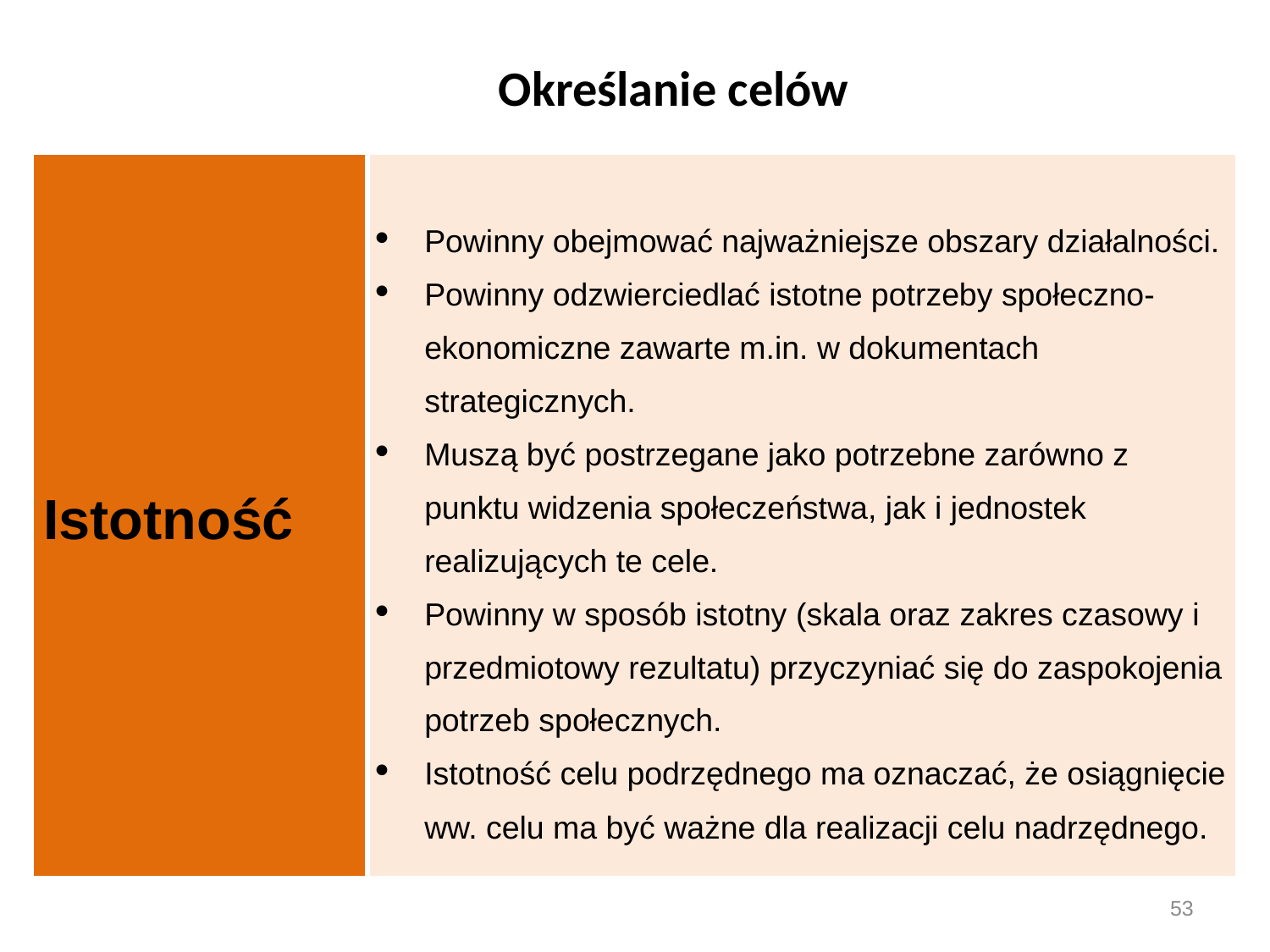

# Określanie celów
| Istotność | Powinny obejmować najważniejsze obszary działalności. Powinny odzwierciedlać istotne potrzeby społeczno-ekonomiczne zawarte m.in. w dokumentach strategicznych. Muszą być postrzegane jako potrzebne zarówno z punktu widzenia społeczeństwa, jak i jednostek realizujących te cele. Powinny w sposób istotny (skala oraz zakres czasowy i przedmiotowy rezultatu) przyczyniać się do zaspokojenia potrzeb społecznych. Istotność celu podrzędnego ma oznaczać, że osiągnięcie ww. celu ma być ważne dla realizacji celu nadrzędnego. |
| --- | --- |
53